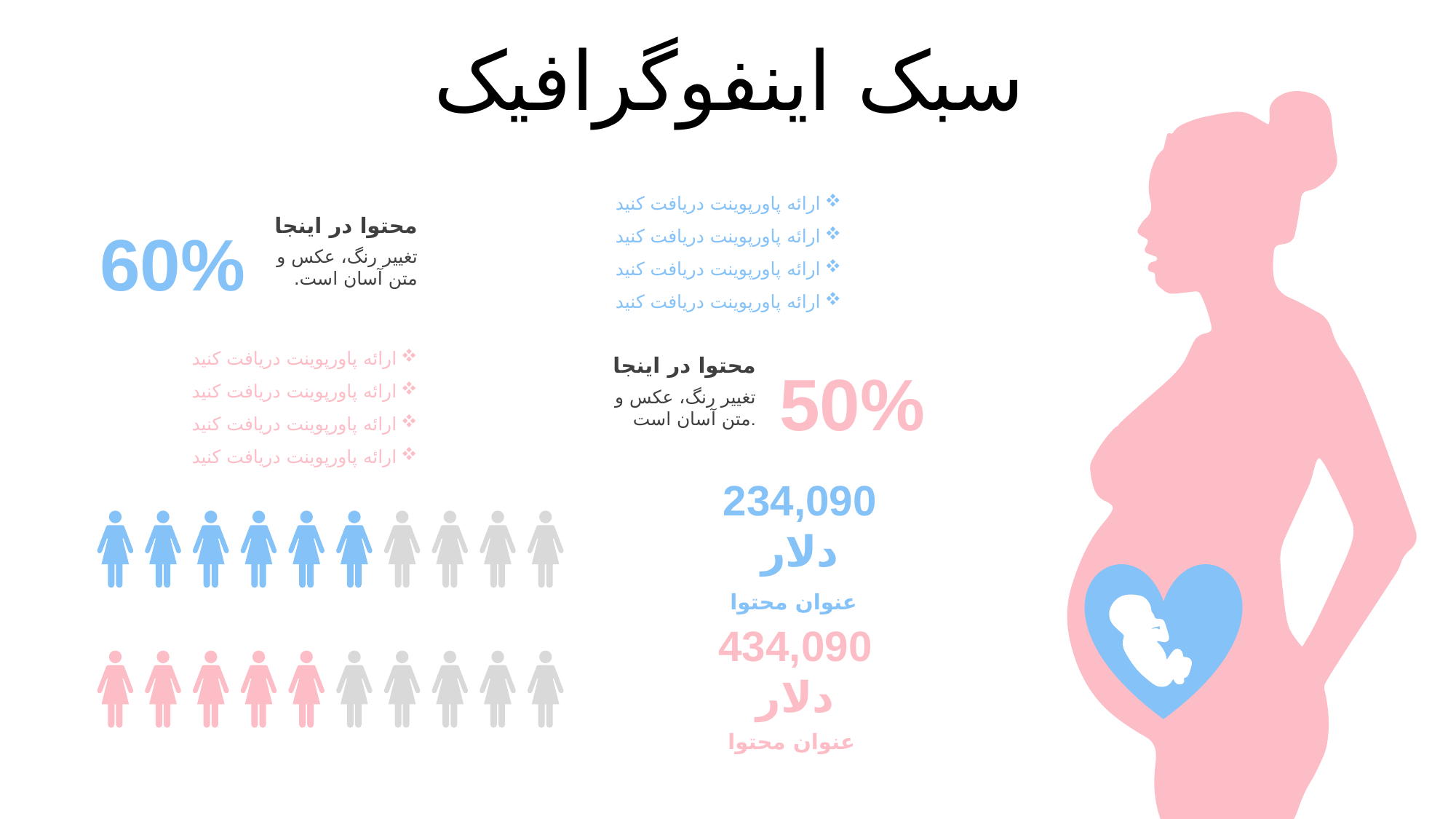

سبک اینفوگرافیک

ارائه پاورپوینت دریافت کنید
ارائه پاورپوینت دریافت کنید
ارائه پاورپوینت دریافت کنید
ارائه پاورپوینت دریافت کنید
محتوا در اینجا
تغییر رنگ، عکس و متن آسان است.
60%
ارائه پاورپوینت دریافت کنید
ارائه پاورپوینت دریافت کنید
ارائه پاورپوینت دریافت کنید
ارائه پاورپوینت دریافت کنید
محتوا در اینجا
تغییر رنگ، عکس و متن آسان است.
50%
234,090 دلار
عنوان محتوا

434,090 دلار
عنوان محتوا